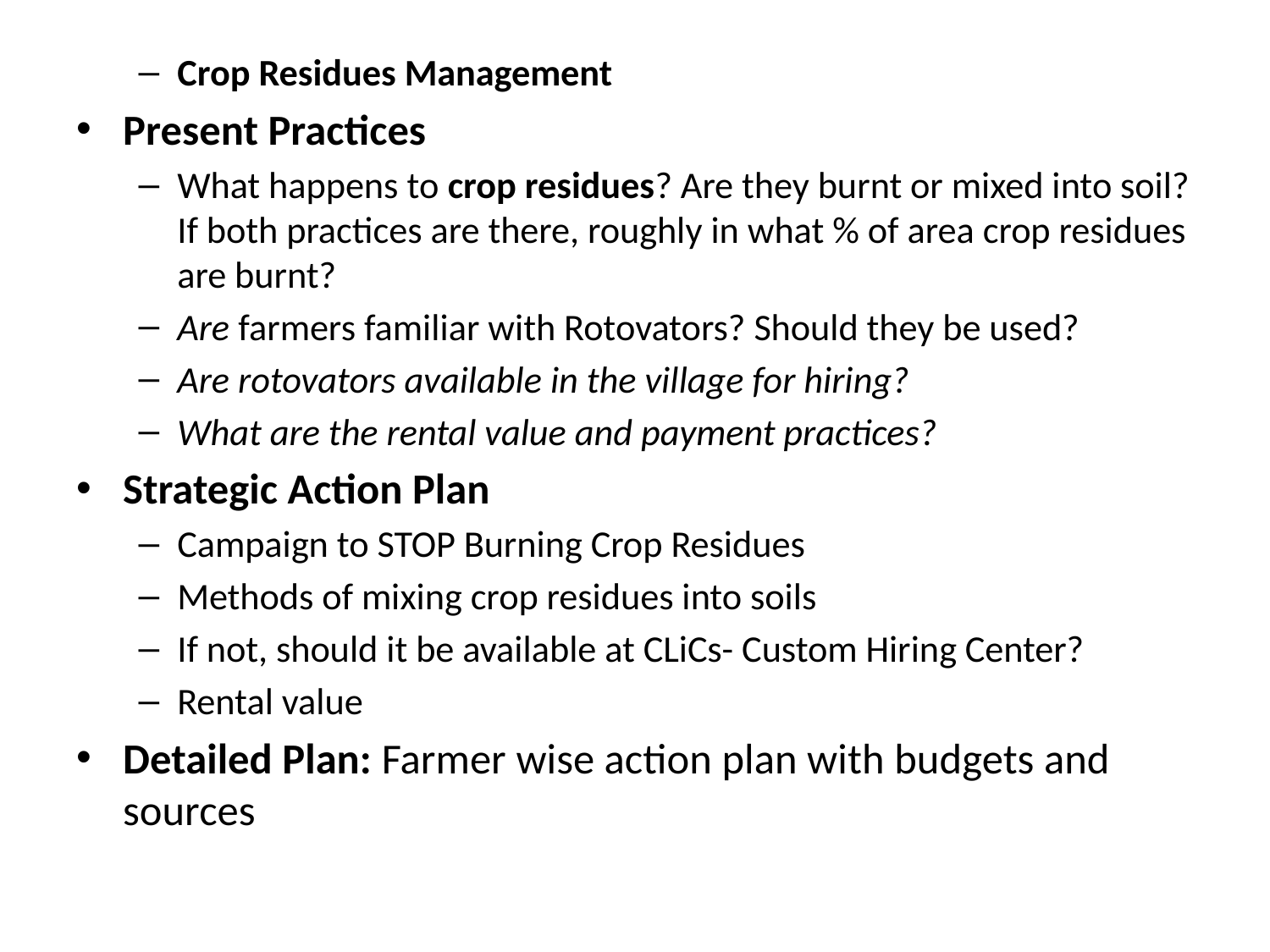

#
Crop Residues Management
Present Practices
What happens to crop residues? Are they burnt or mixed into soil? If both practices are there, roughly in what % of area crop residues are burnt?
Are farmers familiar with Rotovators? Should they be used?
Are rotovators available in the village for hiring?
What are the rental value and payment practices?
Strategic Action Plan
Campaign to STOP Burning Crop Residues
Methods of mixing crop residues into soils
If not, should it be available at CLiCs- Custom Hiring Center?
Rental value
Detailed Plan: Farmer wise action plan with budgets and sources